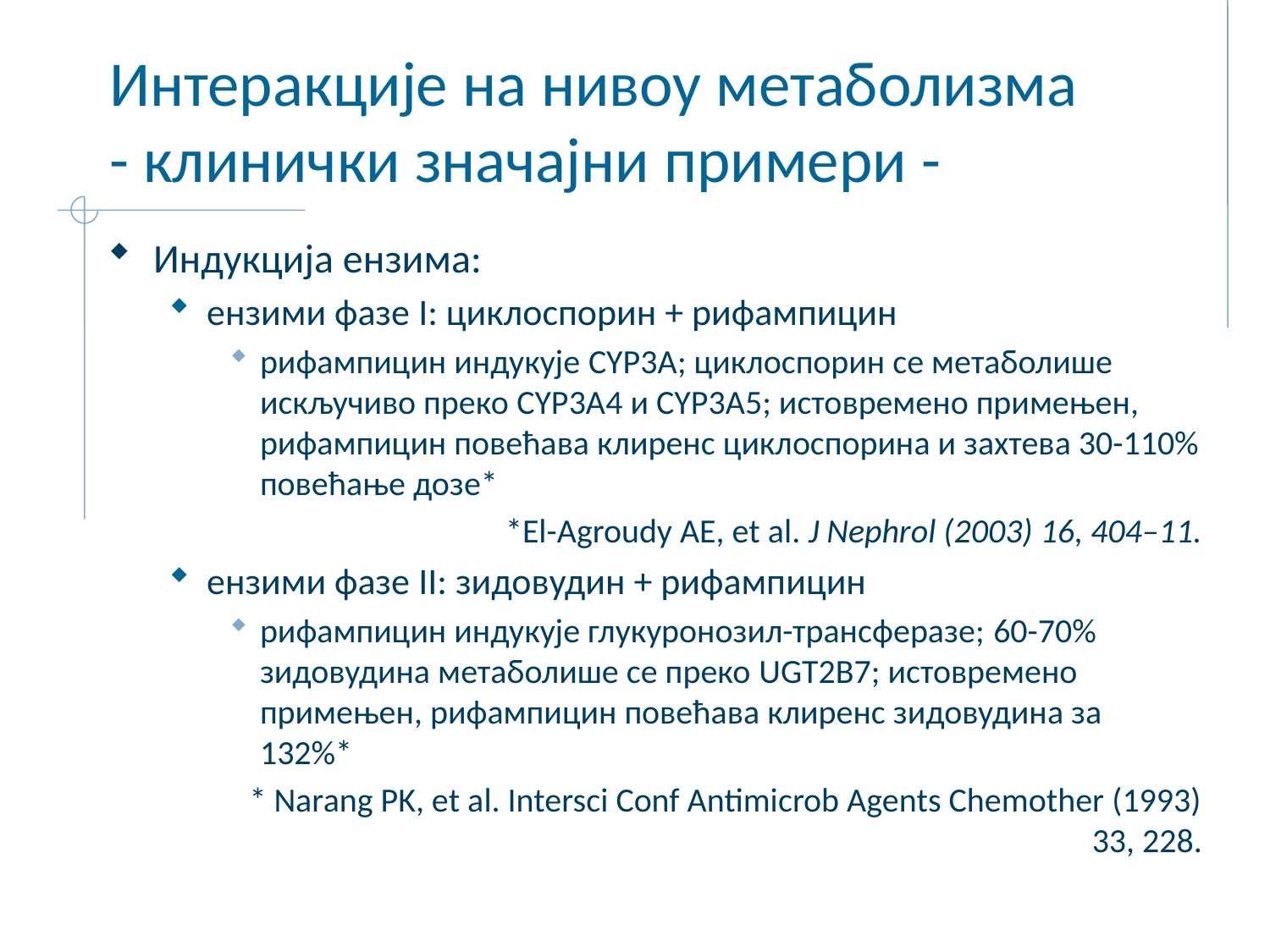

# Интеракције на нивоу метаболизма - клинички значајни примери -
Индукција ензима:
ензими фазе I: циклоспорин + рифампицин
рифампицин индукује CYP3A; циклоспорин се метаболише искључиво преко CYP3A4 и CYP3A5; истовремено примењен, рифампицин повећава клиренс циклоспорина и захтева 30-110% повећање дозе*
*El-Agroudy AE, et al. J Nephrol (2003) 16, 404–11.
ензими фазе II: зидовудин + рифампицин
рифампицин индукује глукуронозил-трансферазе; 60-70% зидовудина метаболише се преко UGT2B7; истовремено примењен, рифампицин повећава клиренс зидовудина за 132%*
* Narang PK, et al. Intersci Conf Antimicrob Agents Chemother (1993) 33, 228.